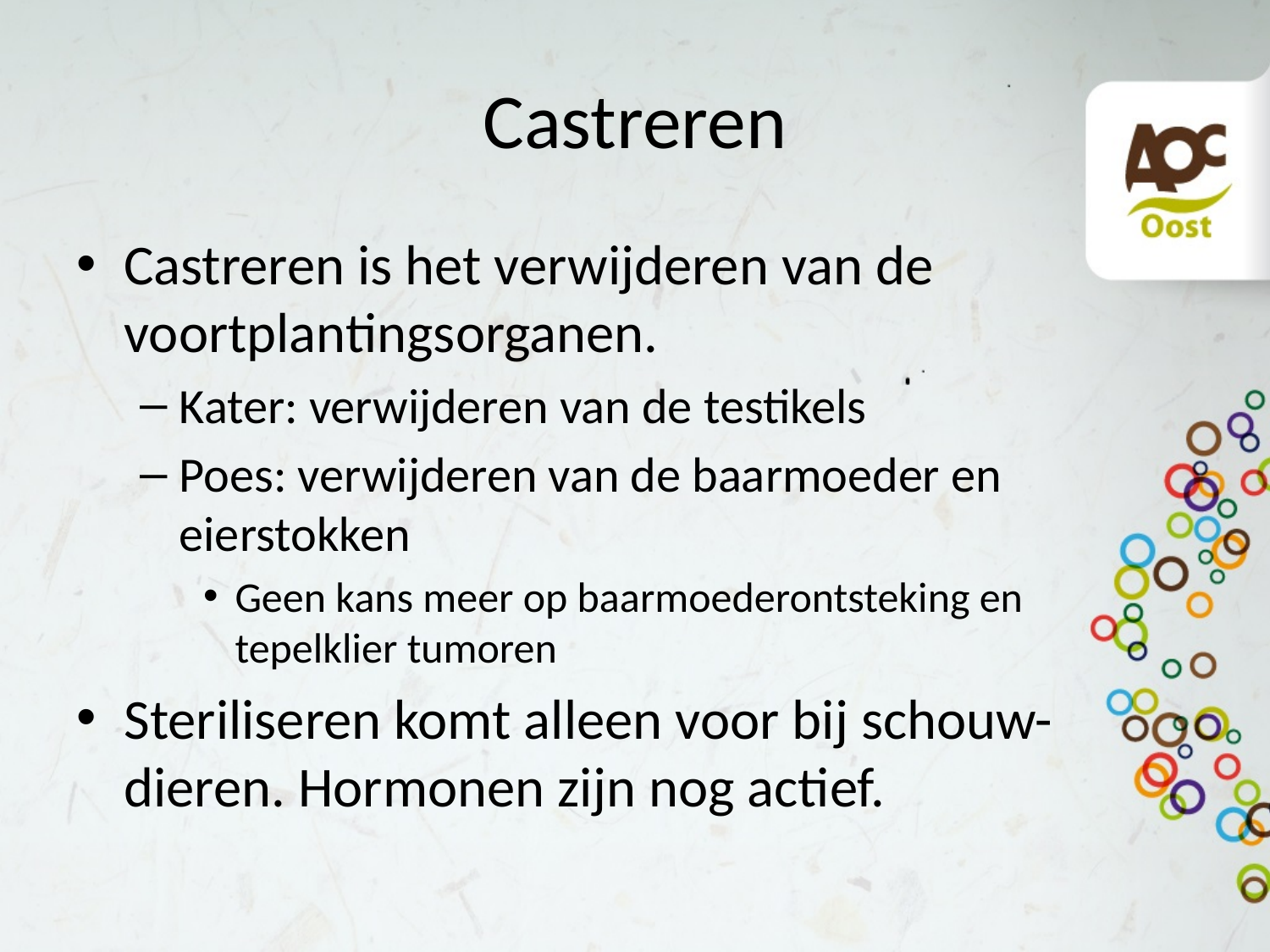

# Castreren
Castreren is het verwijderen van de voortplantingsorganen.
Kater: verwijderen van de testikels
Poes: verwijderen van de baarmoeder en eierstokken
Geen kans meer op baarmoederontsteking en tepelklier tumoren
Steriliseren komt alleen voor bij schouw-dieren. Hormonen zijn nog actief.